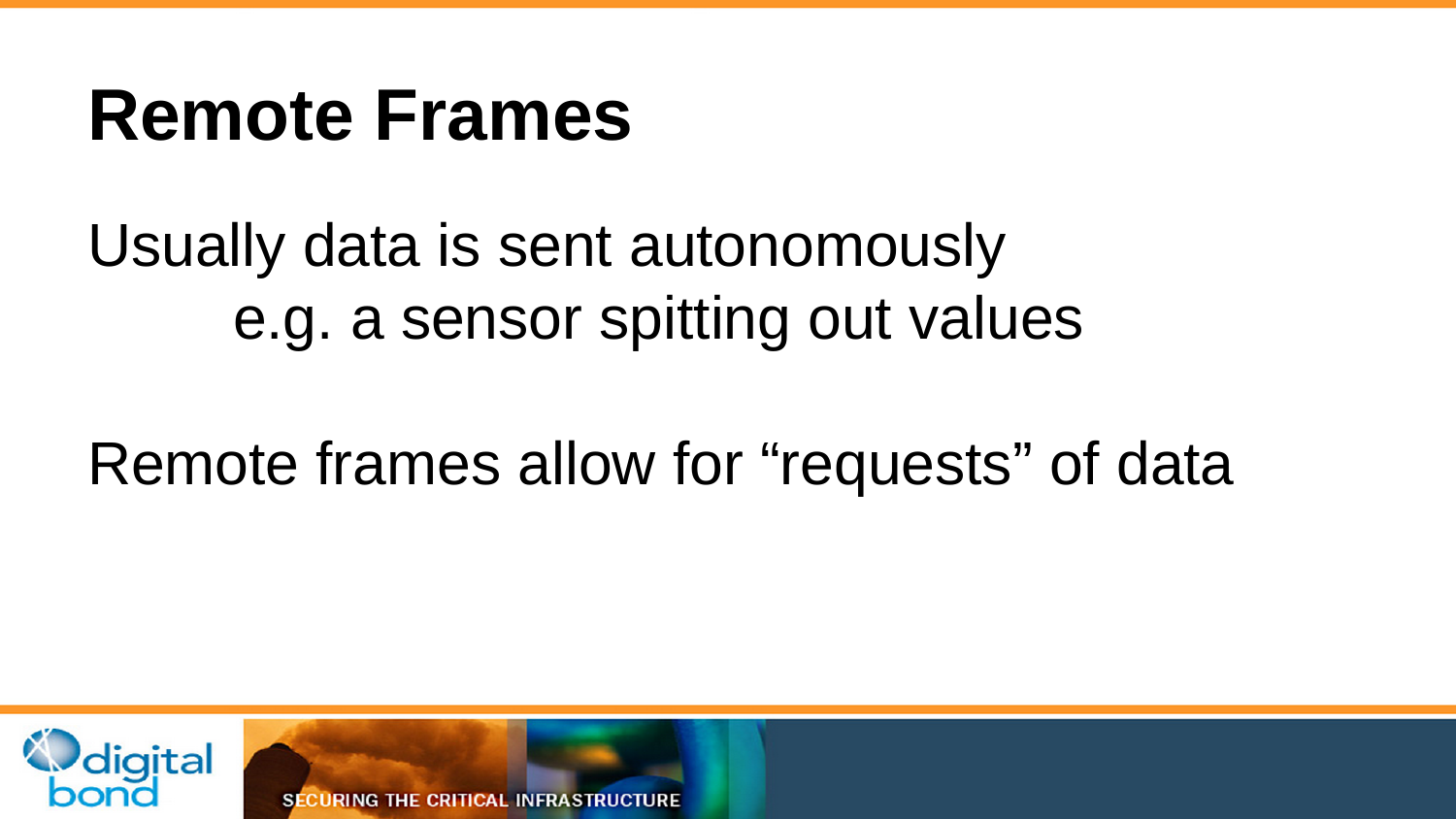

# Remote Frames
Usually data is sent autonomously
	e.g. a sensor spitting out values

Remote frames allow for “requests” of data